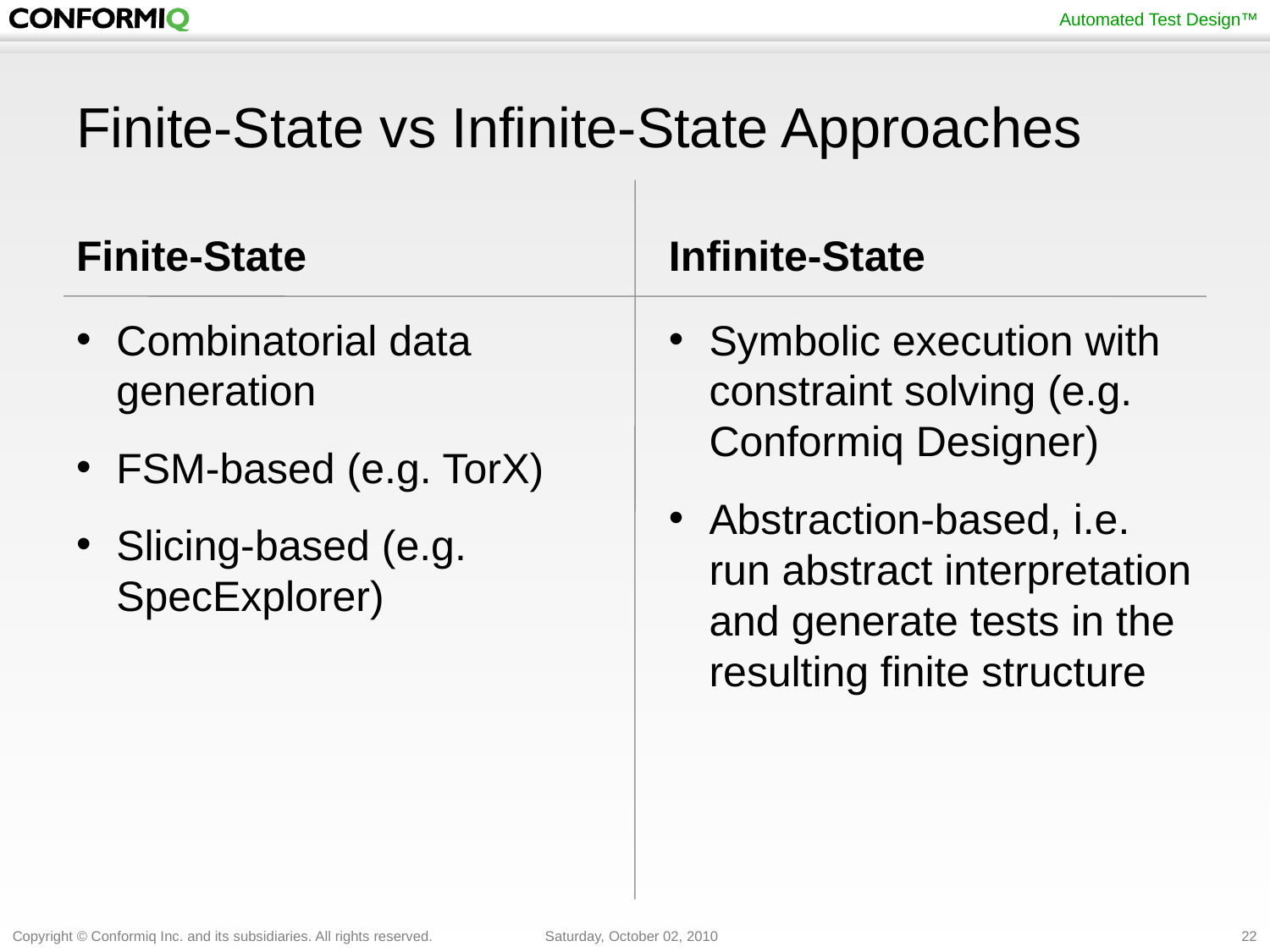

# Finite-State vs Infinite-State Approaches
Finite-State
Infinite-State
Combinatorial data generation
FSM-based (e.g. TorX)
Slicing-based (e.g. SpecExplorer)
Symbolic execution with constraint solving (e.g. Conformiq Designer)
Abstraction-based, i.e. run abstract interpretation and generate tests in the resulting finite structure